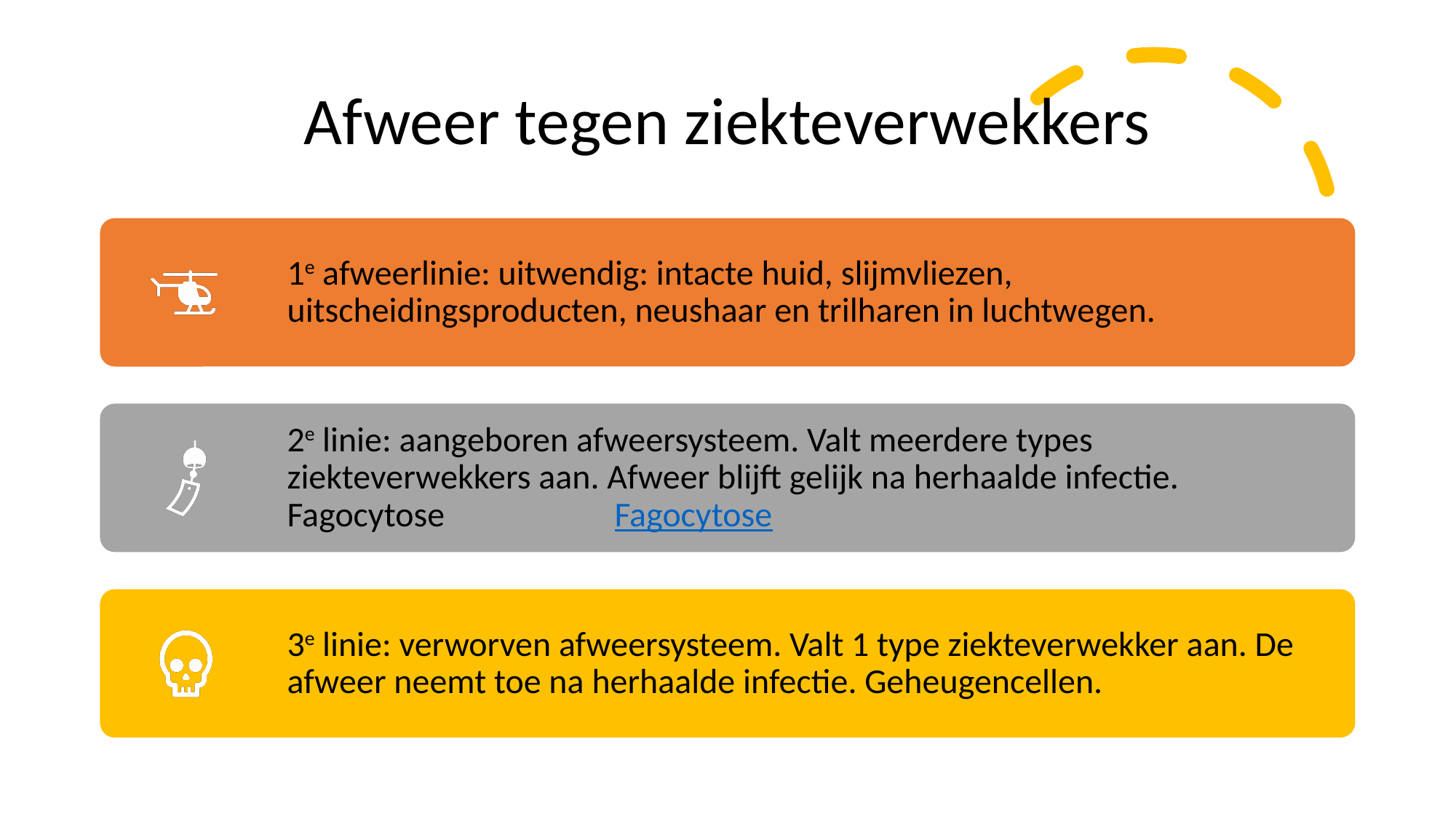

# Afweer tegen ziekteverwekkers

1e afweerlinie: uitwendig: intacte huid, slijmvliezen, uitscheidingsproducten, neushaar en trilharen in luchtwegen.
2e linie: aangeboren afweersysteem. Valt meerdere types ziekteverwekkers aan. Afweer blijft gelijk na herhaalde infectie. Fagocytose 		Fagocytose
3e linie: verworven afweersysteem. Valt 1 type ziekteverwekker aan. De afweer neemt toe na herhaalde infectie. Geheugencellen.